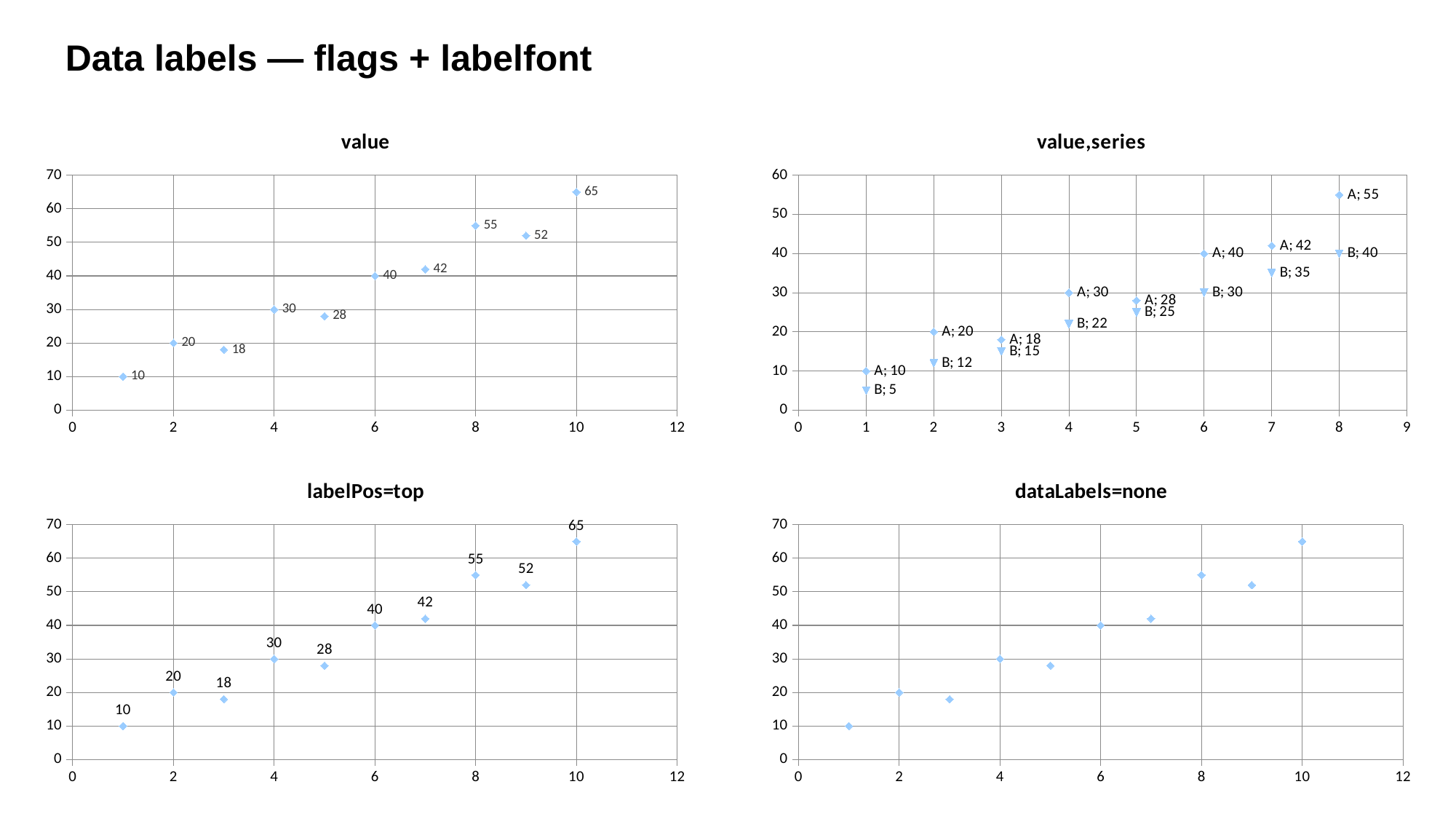

Data labels — flags + labelfont

### Chart: value

| Category |  |
|---|---|

### Chart: value,series

| Category |  |  |
|---|---|---|

### Chart: labelPos=top

| Category |  |
|---|---|

### Chart: dataLabels=none

| Category |  |
|---|---|